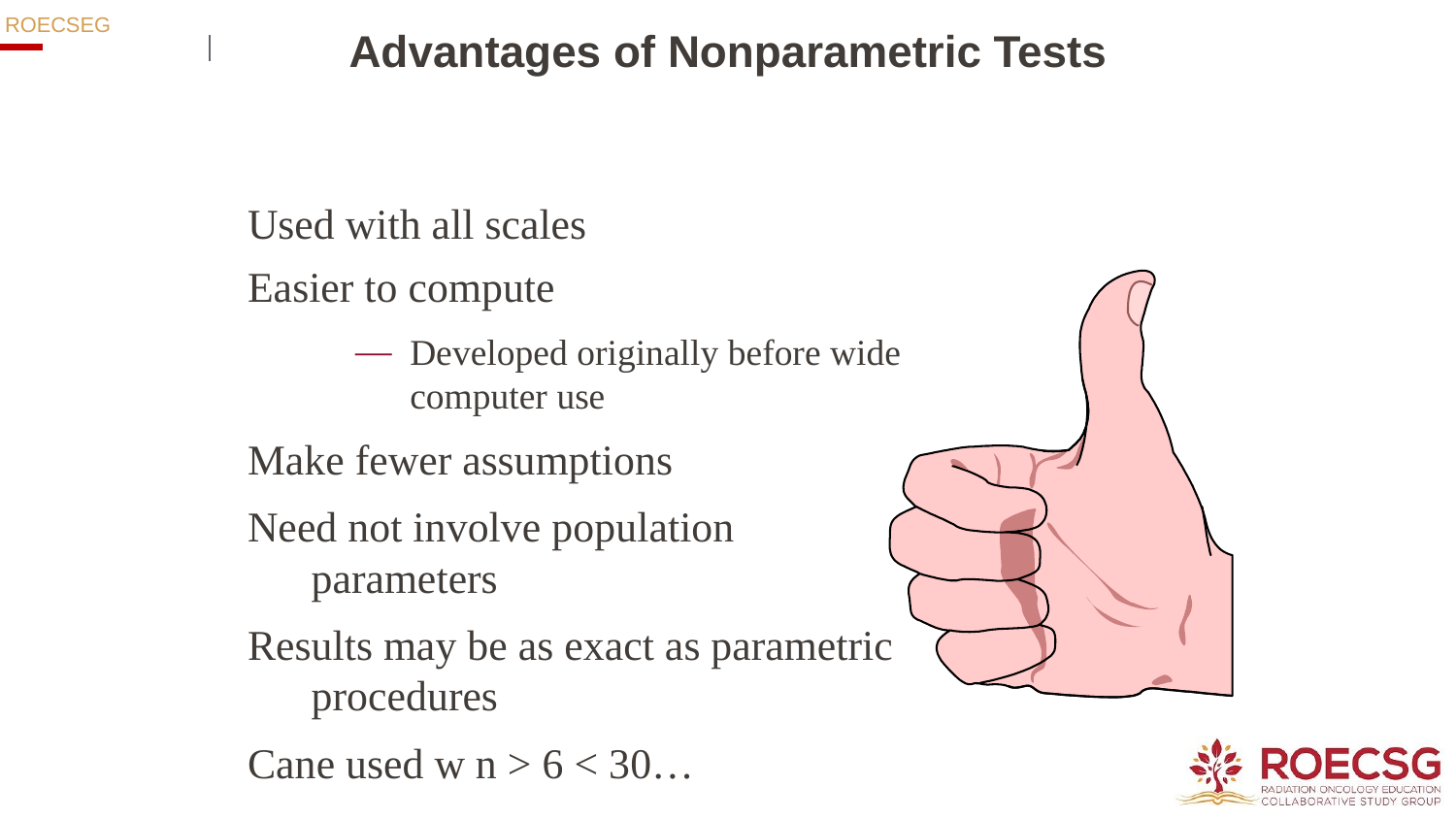

# Advantages of Nonparametric Tests
Used with all scales
Easier to compute
Developed originally before wide computer use
Make fewer assumptions
Need not involve population parameters
Results may be as exact as parametric procedures
Cane used w n > 6 < 30…